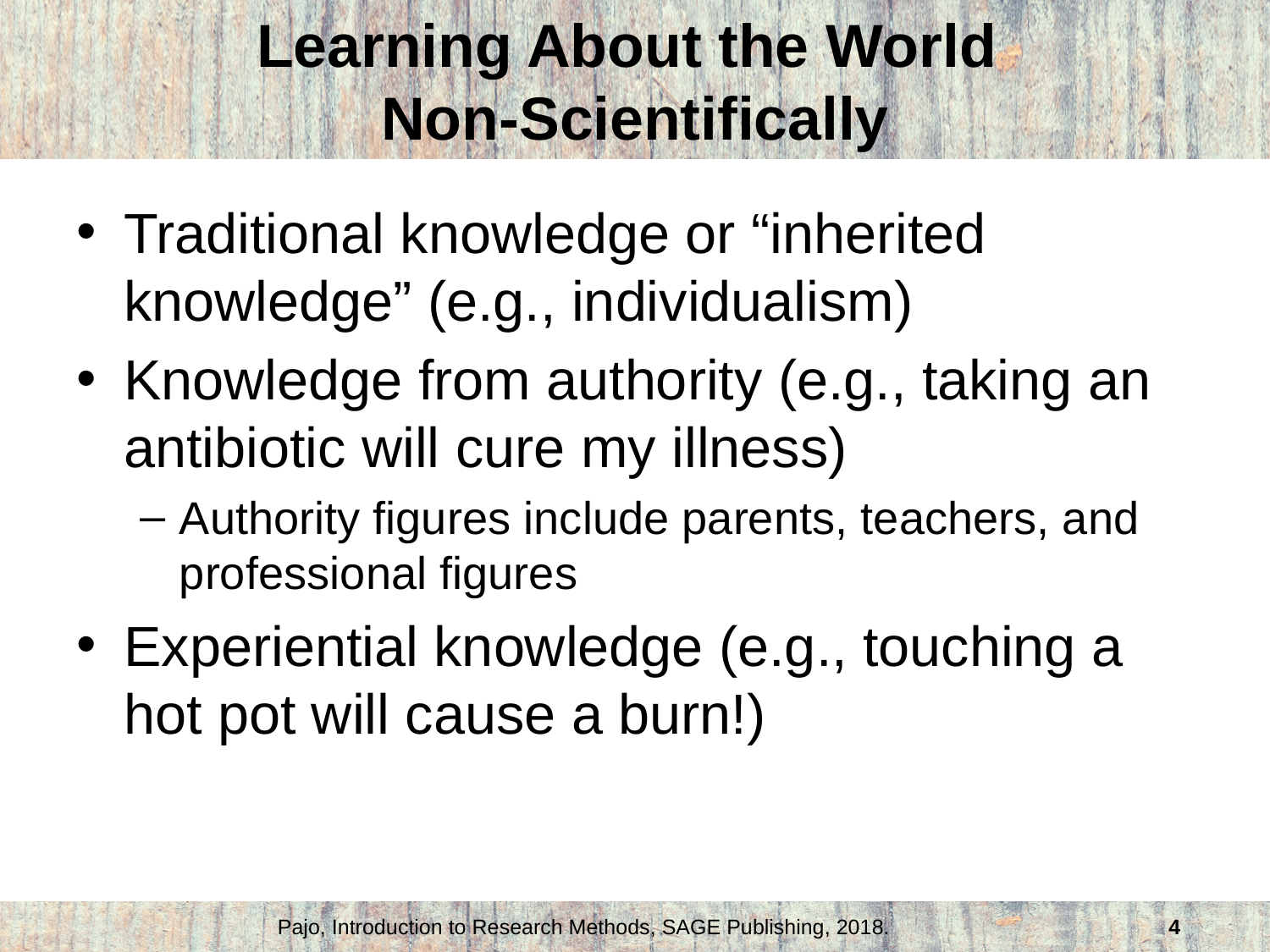

# Learning About the World Non-Scientifically
Traditional knowledge or “inherited knowledge” (e.g., individualism)
Knowledge from authority (e.g., taking an antibiotic will cure my illness)
Authority figures include parents, teachers, and professional figures
Experiential knowledge (e.g., touching a hot pot will cause a burn!)
Pajo, Introduction to Research Methods, SAGE Publishing, 2018.
4